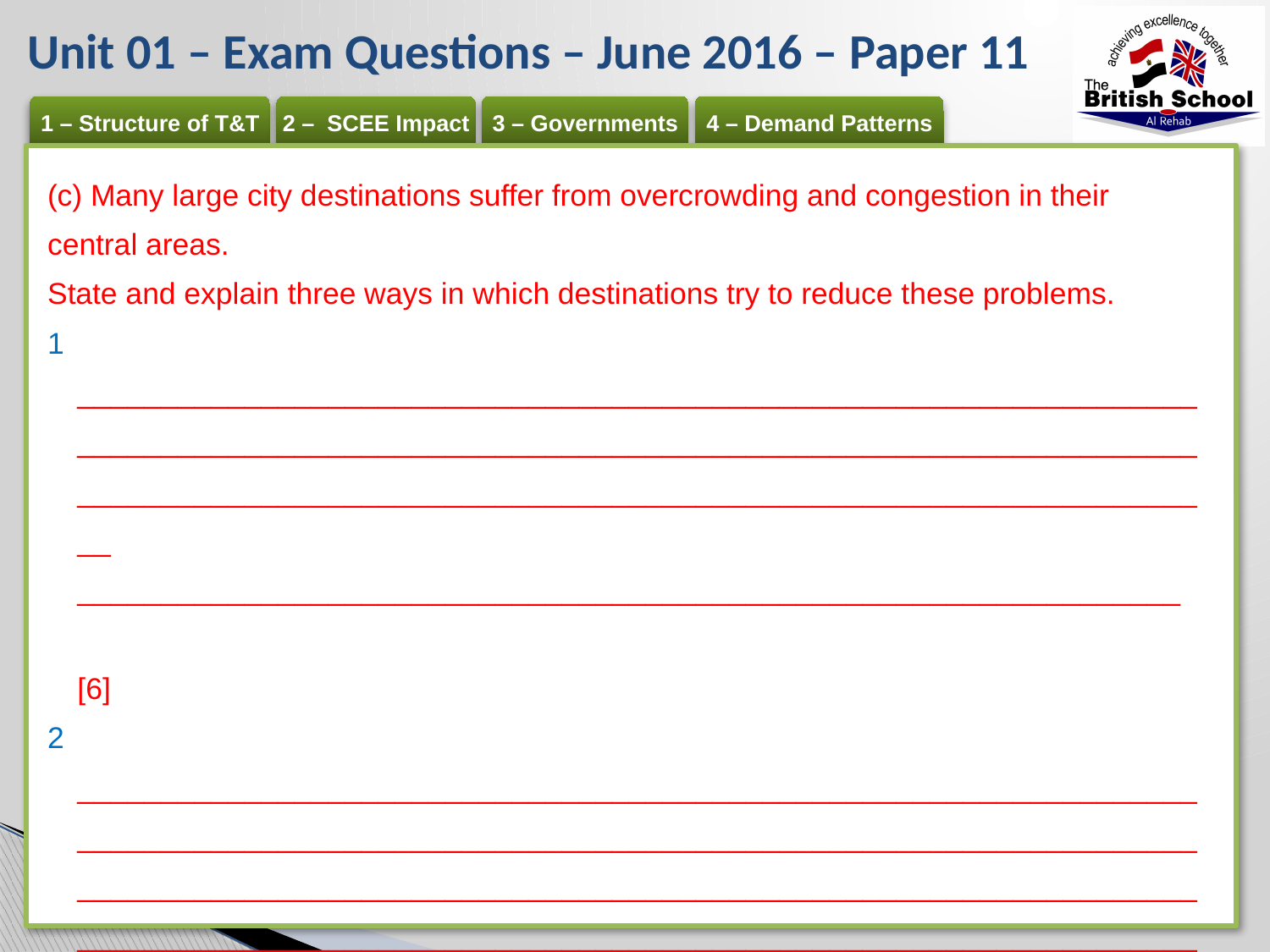

# Unit 01 – Exam Questions – June 2016 – Paper 11
(c) Many large city destinations suffer from overcrowding and congestion in their central areas.
State and explain three ways in which destinations try to reduce these problems.
 ___________________________________________________________________ ________________________________________________________________________________________________________________________________________ __________________________________________________________________	[6]
 ___________________________________________________________________ __________________________________________________________________________________________________________________________________________________________________________________________________________	[6]
 ___________________________________________________________________ __________________________________________________________________________________________________________________________________________________________________________________________________________	[6]